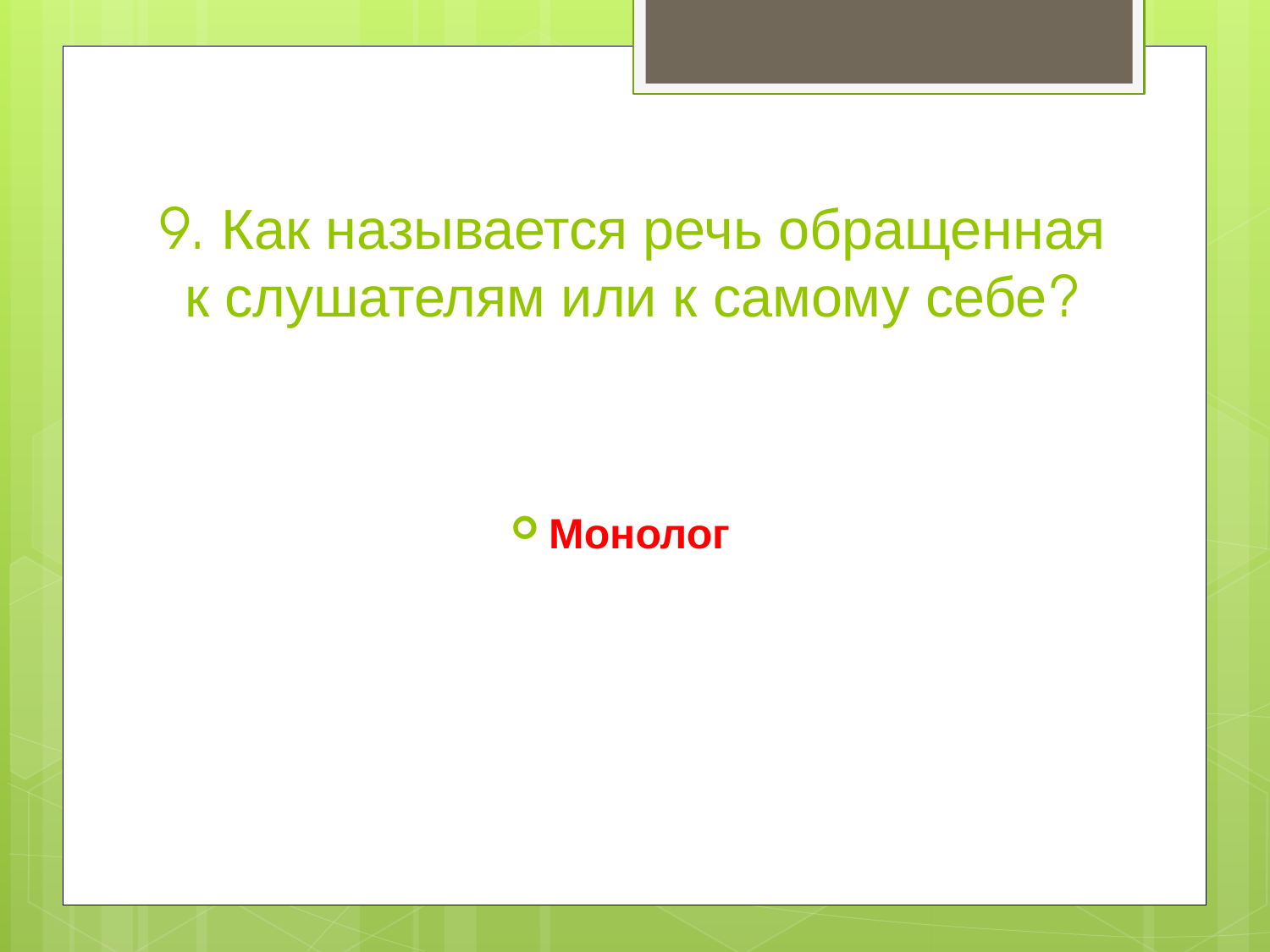

# 9. Как называется речь обращенная к слушателям или к самому себе?

Монолог